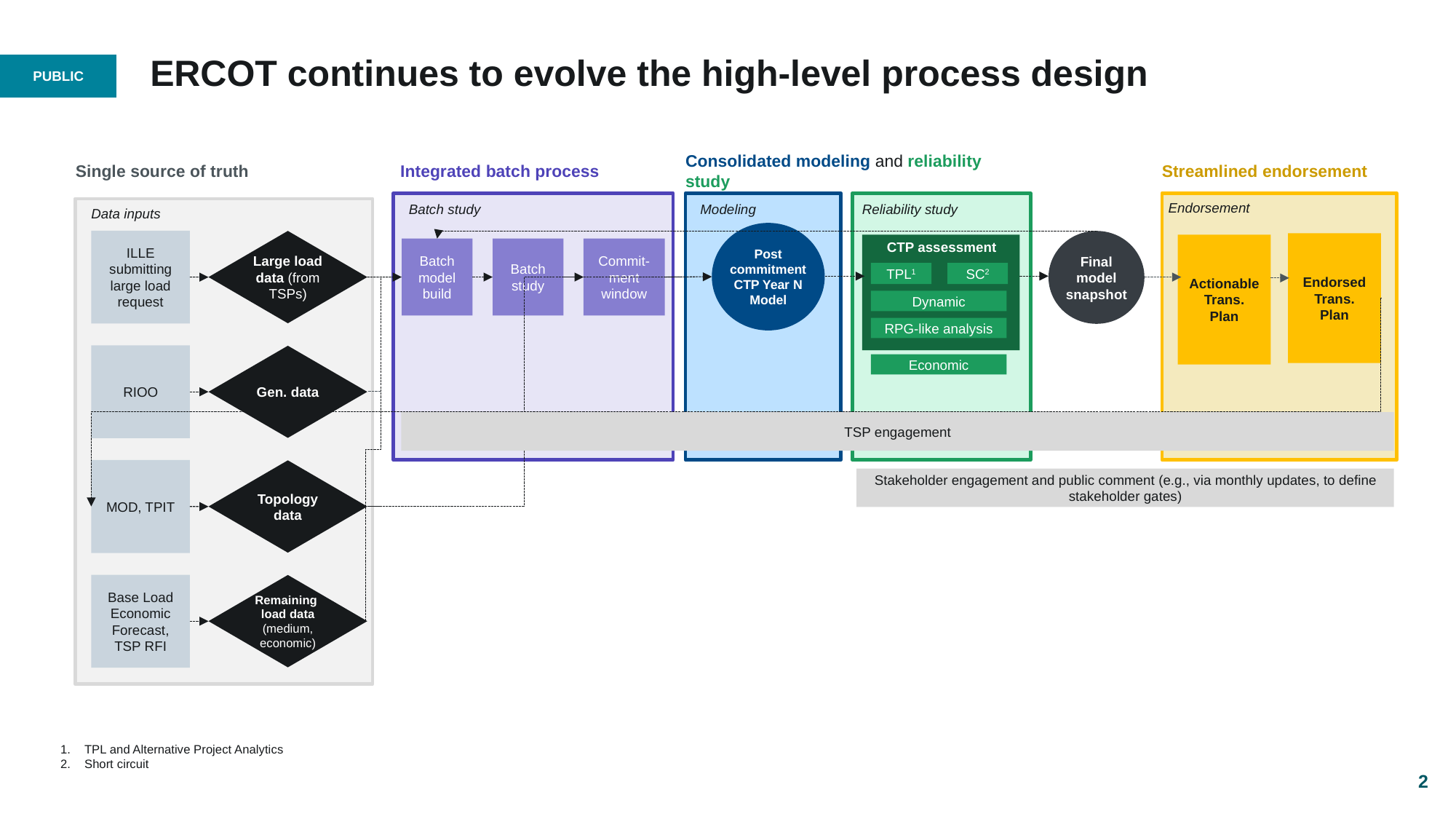

# ERCOT continues to evolve the high-level process design
Single source of truth
Integrated batch process
Consolidated modeling and reliability study
Streamlined endorsement

Endorsed Trans. Plan
Actionable Trans. Plan

Endorsement
Batch study
Modeling
Reliability study
Data inputs
Post commitment CTP Year N Model
ILLE submitting large load request
Final model snapshot
Large load data (from TSPs)

Batch model build
Batch study
Commit-ment window
CTP assessment
TPL1
SC2
Dynamic
RPG-like analysis
RIOO
Gen. data
Economic

TSP engagement
MOD, TPIT
Topology
data
Stakeholder engagement and public comment (e.g., via monthly updates, to define stakeholder gates)
Base Load Economic Forecast, TSP RFI
Remaining
load data
(medium, economic)
    TPL and Alternative Project Analytics
    Short circuit